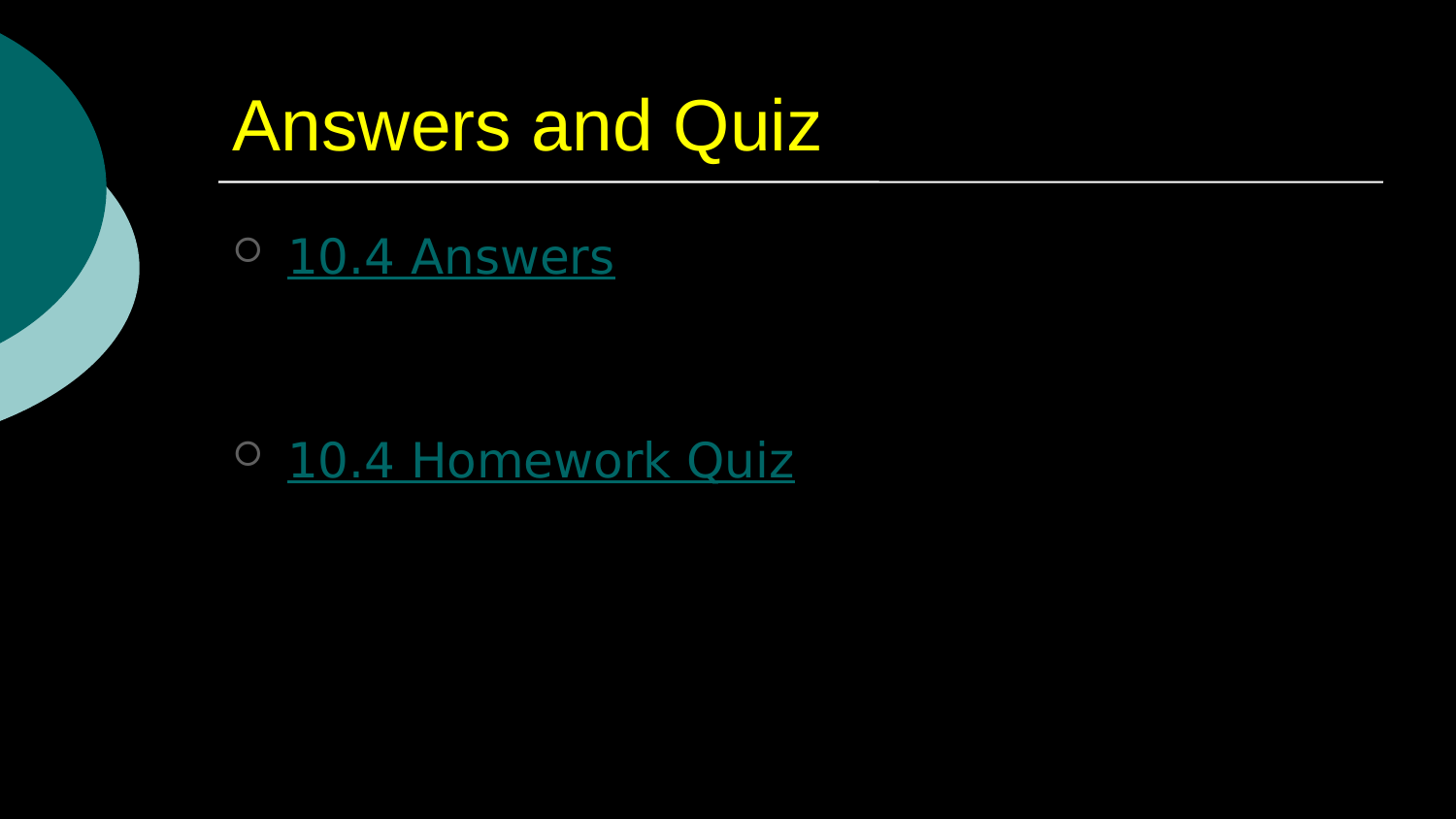

# Answers and Quiz
10.4 Answers

10.4 Homework Quiz